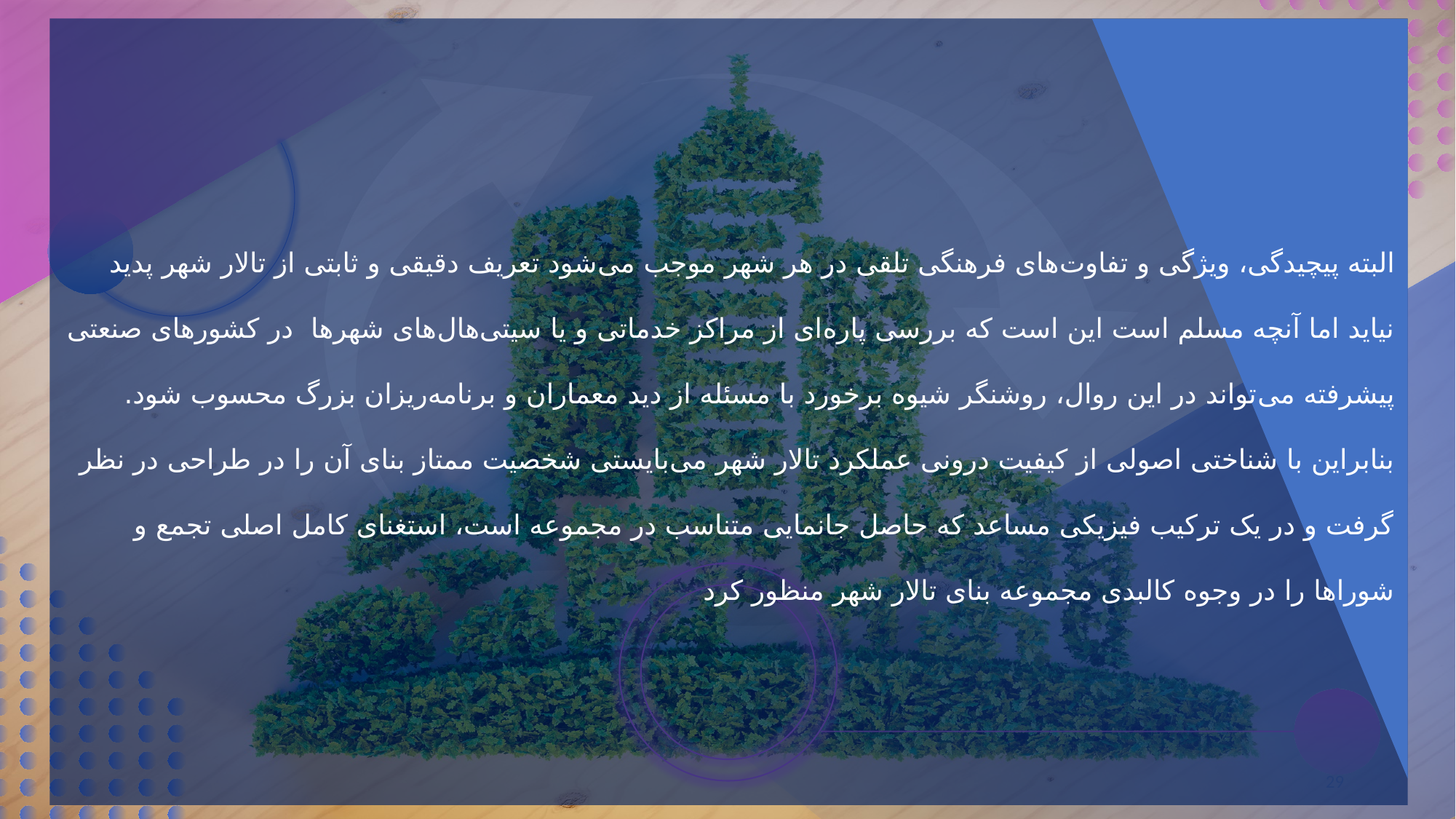

البته پیچیدگی، ویژگی و تفاوت‌های فرهنگی تلقی در هر شهر موجب می‌شود تعریف دقیقی و ثابتی از تالار شهر پدید نیاید اما آنچه مسلم است این است که بررسی پاره‌ای از مراکز خدماتی و یا سیتی‌هال‌های شهرها  در کشورهای صنعتی پیشرفته می‌تواند در این روال، روشنگر شیوه برخورد با مسئله از دید معماران و برنامه‌ریزان بزرگ محسوب شود.
بنابراین با شناختی اصولی از کیفیت درونی عملکرد تالار شهر می‌بایستی شخصیت ممتاز بنای آن را در طراحی در نظر گرفت و در یک ترکیب فیزیکی مساعد که حاصل جانمایی متناسب در مجموعه است، استغنای کامل اصلی تجمع و شوراها را در وجوه کالبدی مجموعه بنای تالار شهر منظور کرد

29